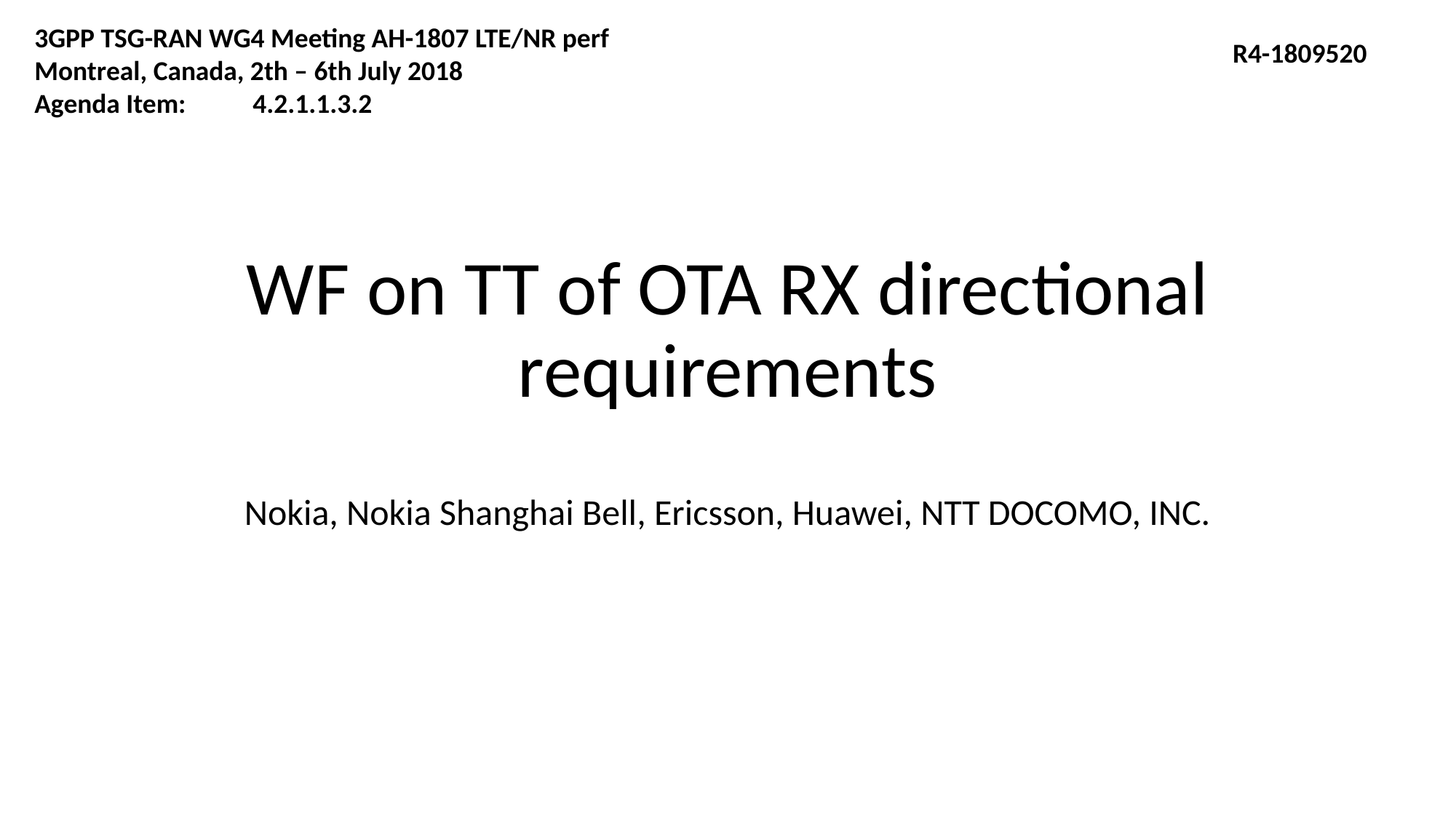

3GPP TSG-RAN WG4 Meeting AH-1807 LTE/NR perf
Montreal, Canada, 2th – 6th July 2018
Agenda Item:	4.2.1.1.3.2
R4-1809520
# WF on TT of OTA RX directional requirements
Nokia, Nokia Shanghai Bell, Ericsson, Huawei, NTT DOCOMO, INC.